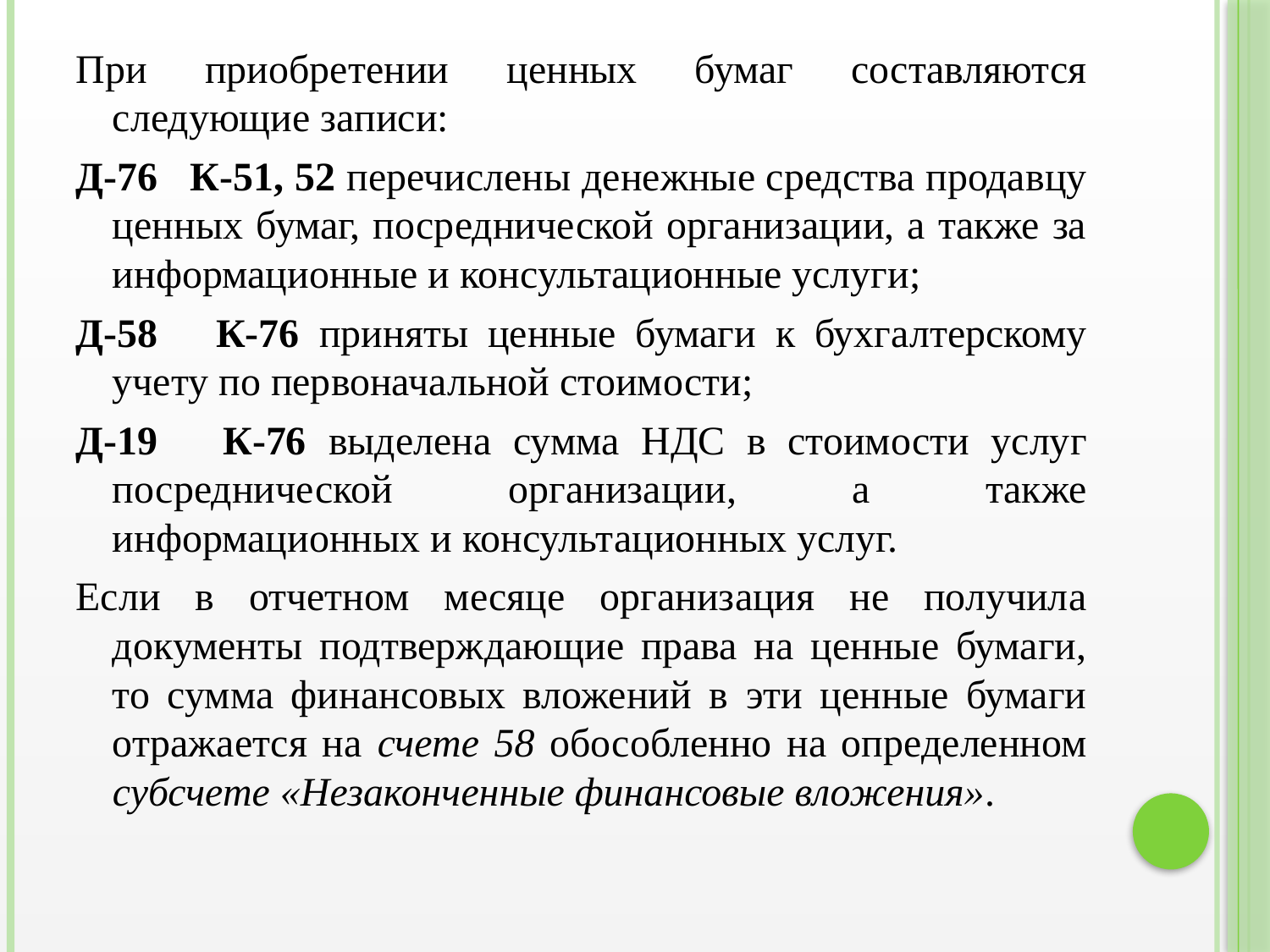

При приобретении ценных бумаг составляются следующие записи:
Д-76   К-51, 52 перечислены денежные средства продавцу ценных бумаг, посреднической организации, а также за информационные и консультационные услуги;
Д-58   К-76 приняты ценные бумаги к бухгалтерскому учету по первоначальной стоимости;
Д-19   К-76 выделена сумма НДС в стоимости услуг посреднической организации, а также информационных и консультационных услуг.
Если в отчетном месяце организация не получила документы подтверждающие права на ценные бумаги, то сумма финансовых вложений в эти ценные бумаги отражается на счете 58 обособленно на определенном субсчете «Незаконченные финансовые вложения».